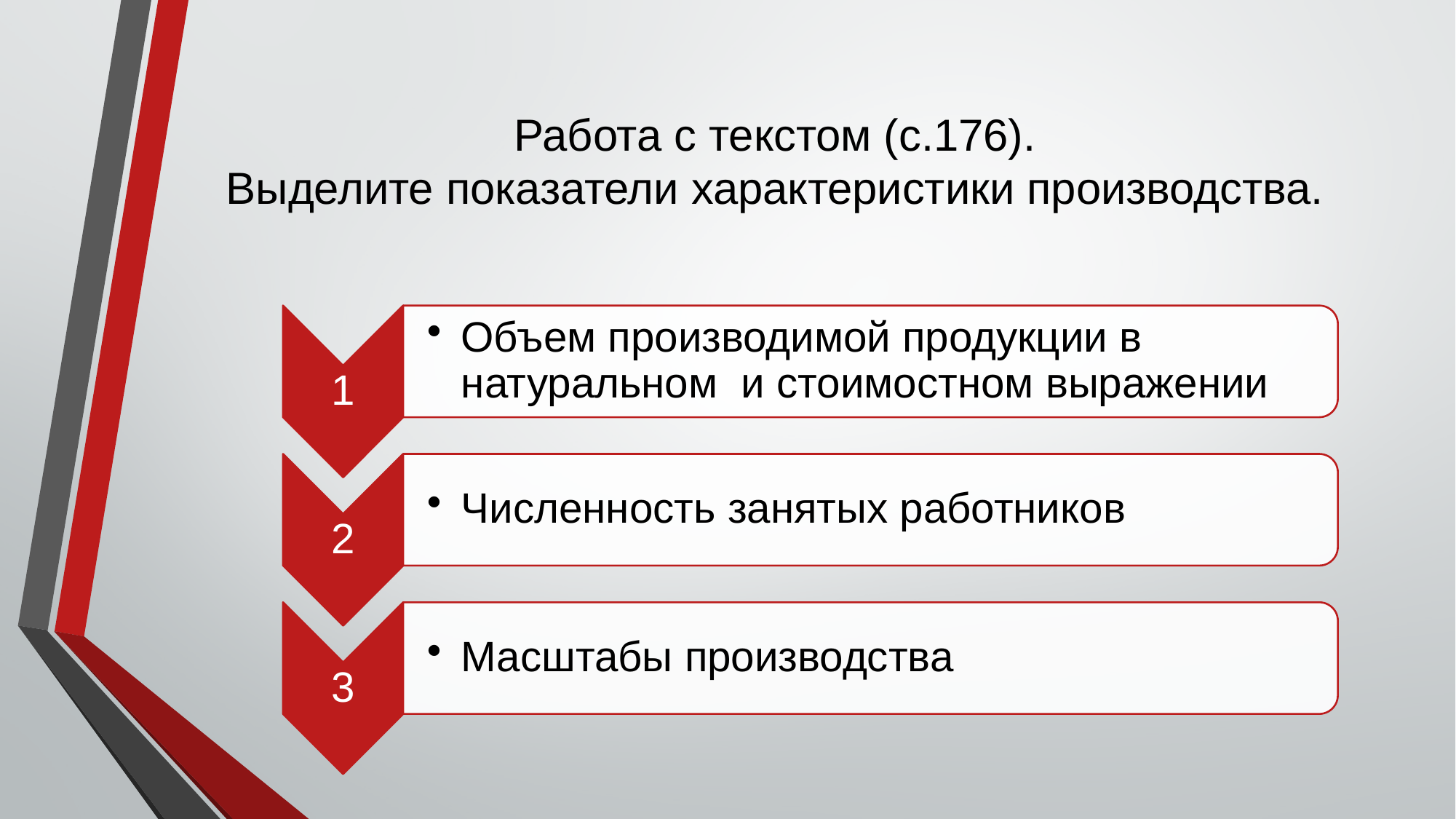

# Работа с текстом (с.176). Выделите показатели характеристики производства.
1
Объем производимой продукции в натуральном  и стоимостном выражении
2
Численность занятых работников
3
Масштабы производства